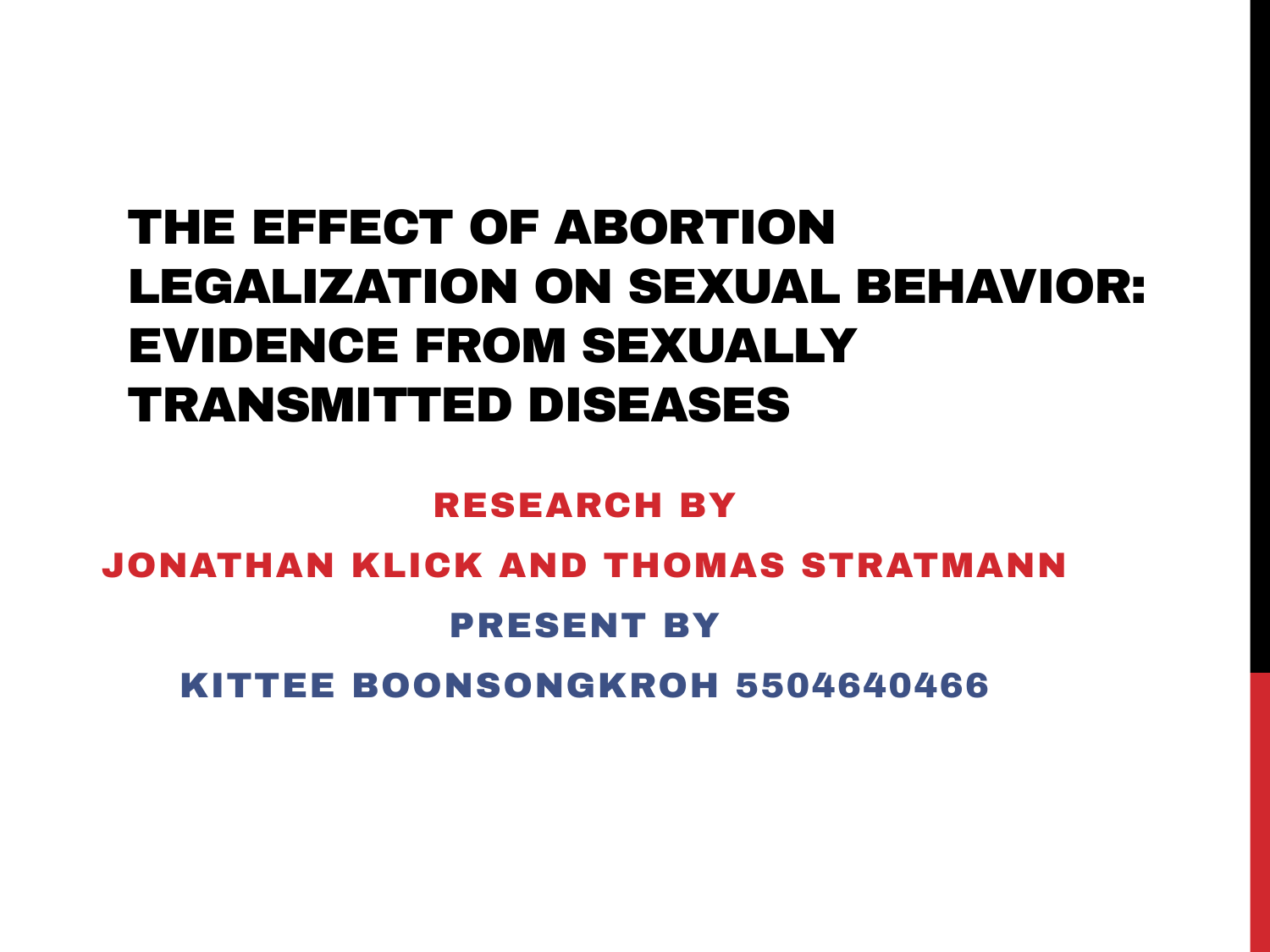

# The Effect of Abortion Legalization on Sexual Behavior: Evidence from Sexually Transmitted Diseases
Research By
Jonathan Klick and Thomas Stratmann
Present By
Kittee Boonsongkroh 5504640466